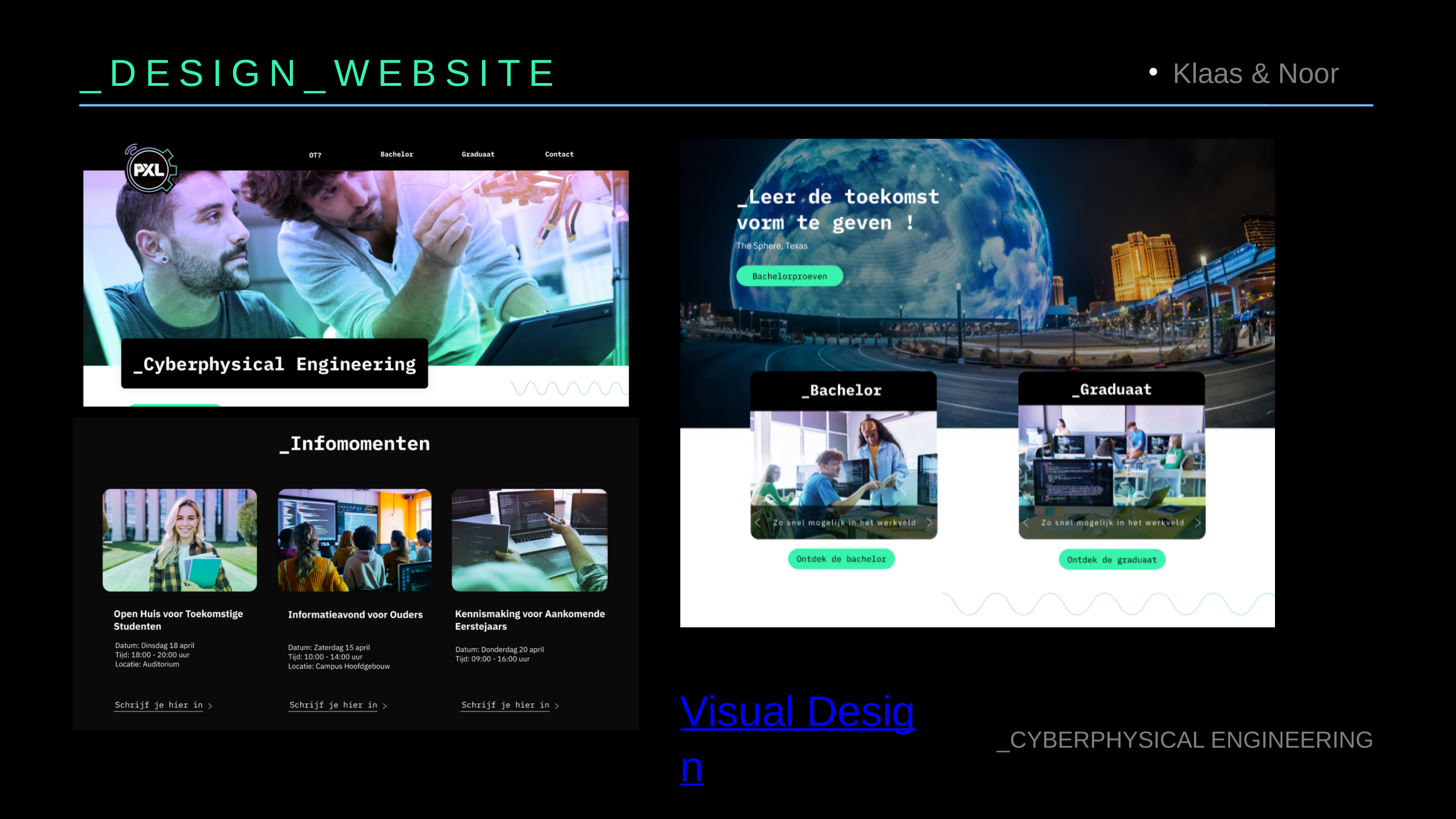

_DESIGN_WEBSITE
Klaas & Noor

Visual Design
_CYBERPHYSICAL ENGINEERING